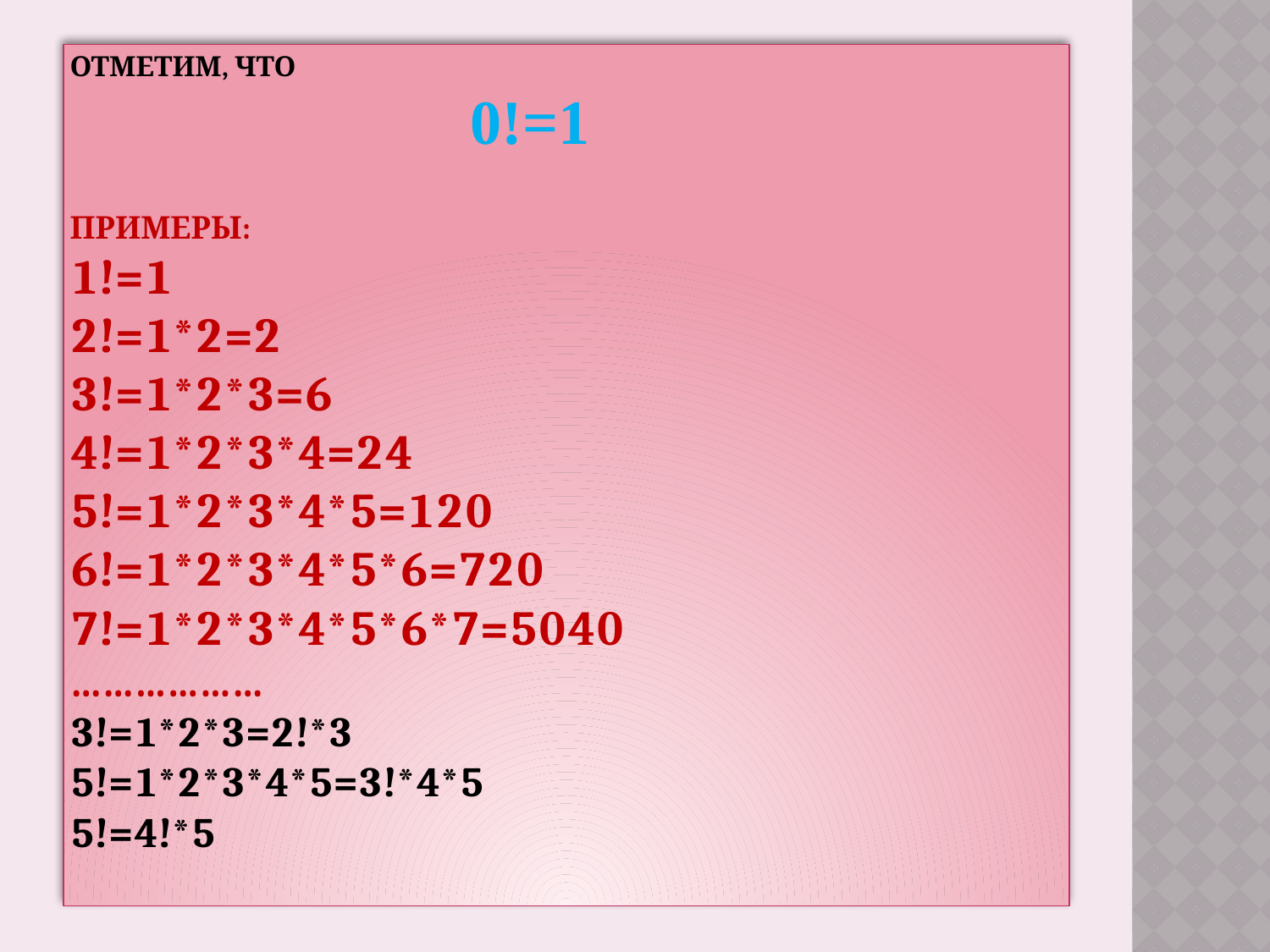

# Отметим, что 0!=1 Примеры: 1!=1 2!=1*2=2 3!=1*2*3=6 4!=1*2*3*4=24 5!=1*2*3*4*5=120 6!=1*2*3*4*5*6=720 7!=1*2*3*4*5*6*7=5040 ……………… 3!=1*2*3=2!*3 5!=1*2*3*4*5=3!*4*5 5!=4!*5